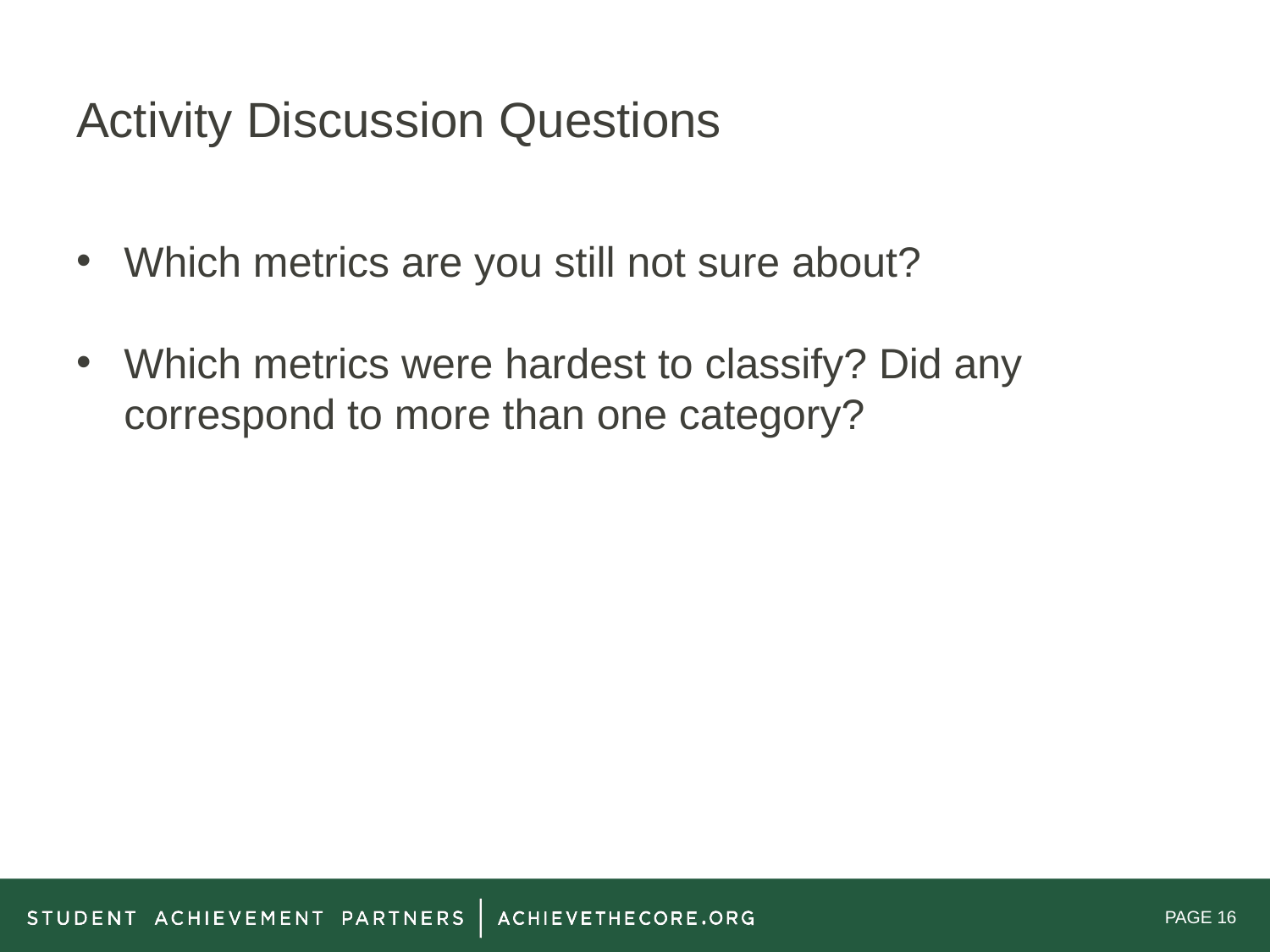

# Activity Discussion Questions
Which metrics are you still not sure about?

Which metrics were hardest to classify? Did any correspond to more than one category?